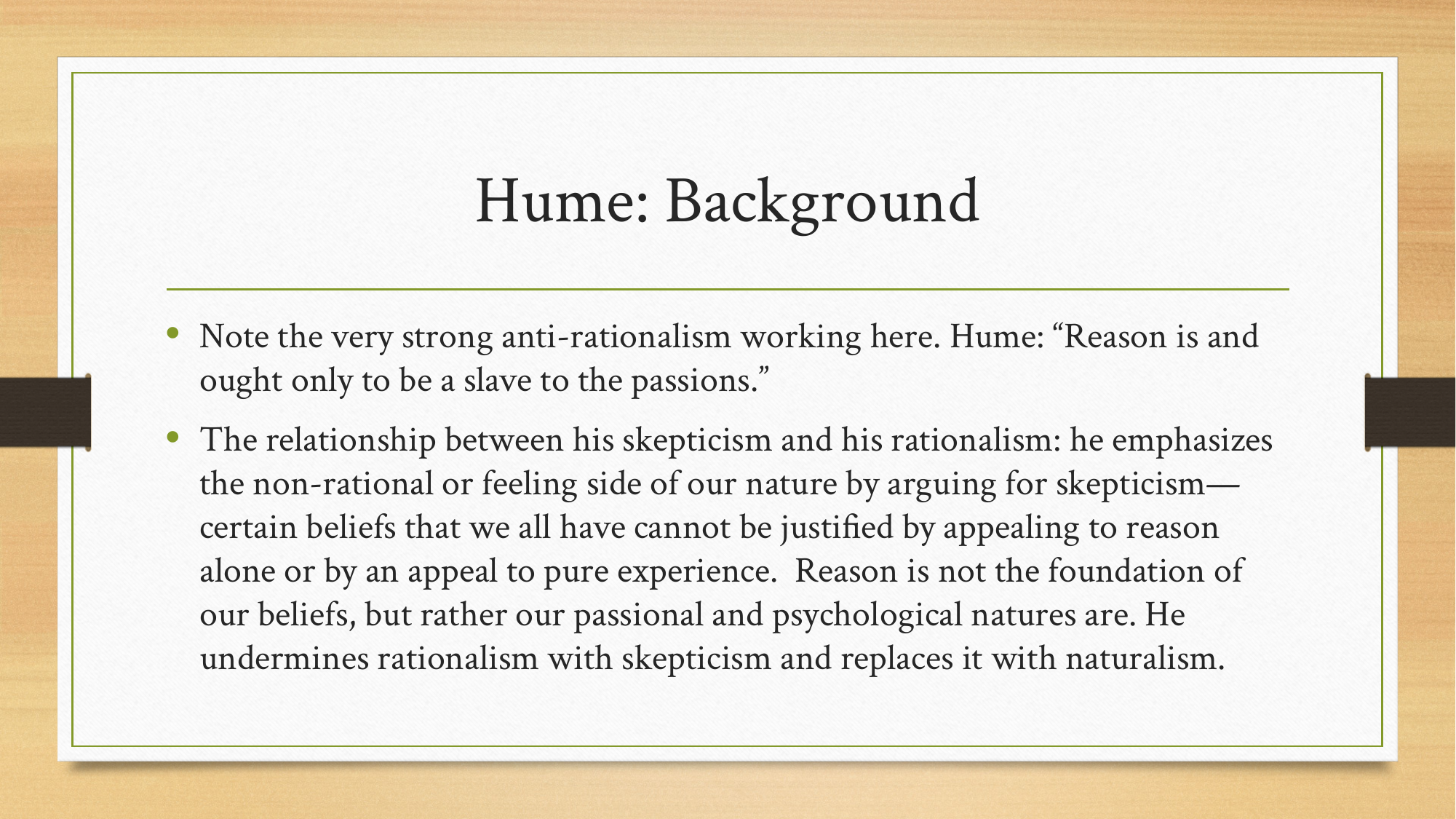

# Hume: Background
Note the very strong anti-rationalism working here. Hume: “Reason is and ought only to be a slave to the passions.”
The relationship between his skepticism and his rationalism: he emphasizes the non-rational or feeling side of our nature by arguing for skepticism—certain beliefs that we all have cannot be justified by appealing to reason alone or by an appeal to pure experience.  Reason is not the foundation of our beliefs, but rather our passional and psychological natures are. He undermines rationalism with skepticism and replaces it with naturalism.